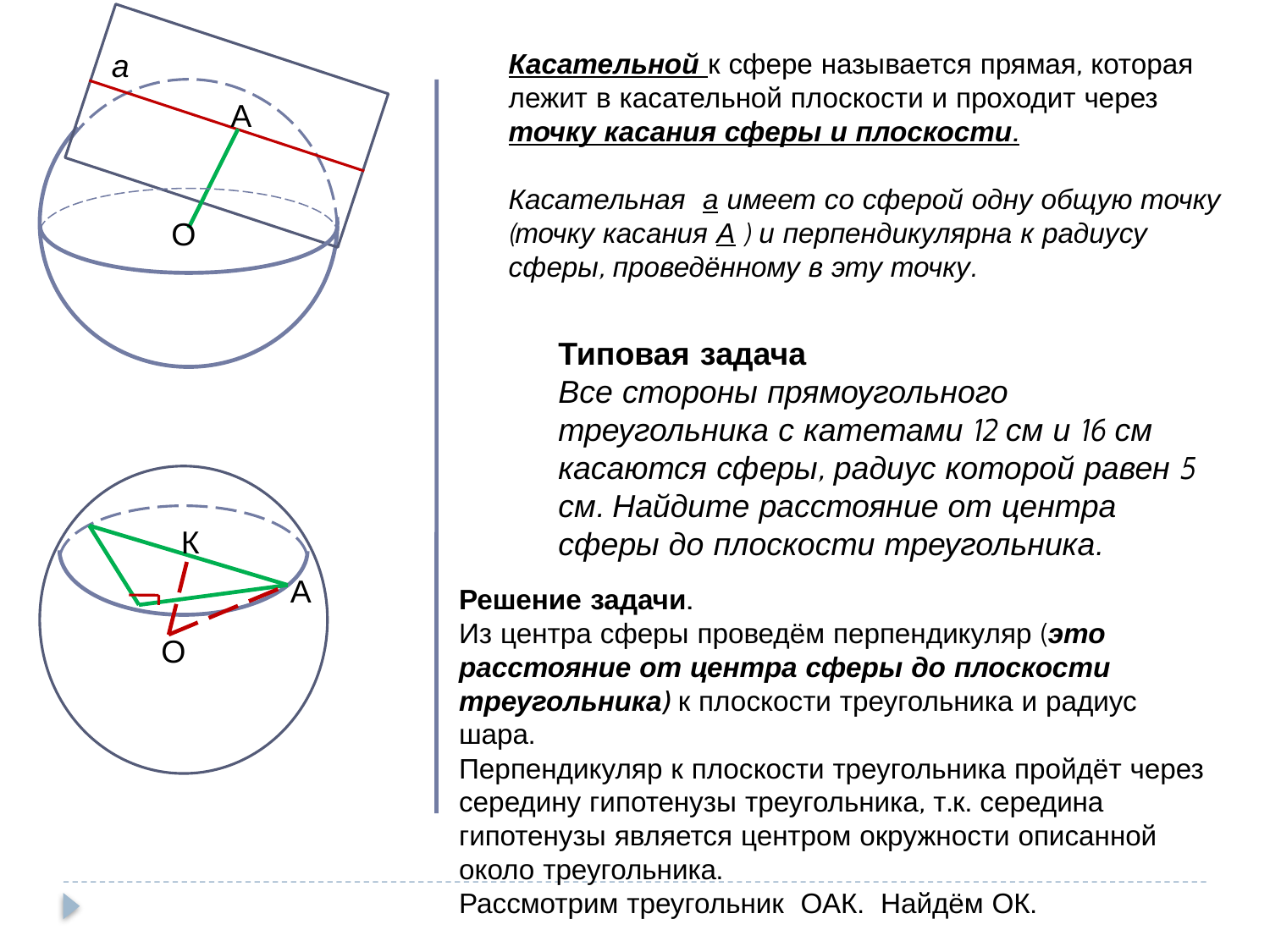

а
Касательной к сфере называется прямая, которая лежит в касательной плоскости и проходит через точку касания сферы и плоскости.

Касательная  а имеет со сферой одну общую точку (точку касания А ) и перпендикулярна к радиусу сферы, проведённому в эту точку.

А

О
Типовая задача
Все стороны прямоугольного треугольника с катетами 12 см и 16 см касаются сферы, радиус которой равен 5 см. Найдите расстояние от центра сферы до плоскости треугольника.

К
А
Решение задачи.
Из центра сферы проведём перпендикуляр (это расстояние от центра сферы до плоскости треугольника) к плоскости треугольника и радиус шара.
Перпендикуляр к плоскости треугольника пройдёт через середину гипотенузы треугольника, т.к. середина гипотенузы является центром окружности описанной около треугольника.
Рассмотрим треугольник  ОАК.  Найдём ОК.
О